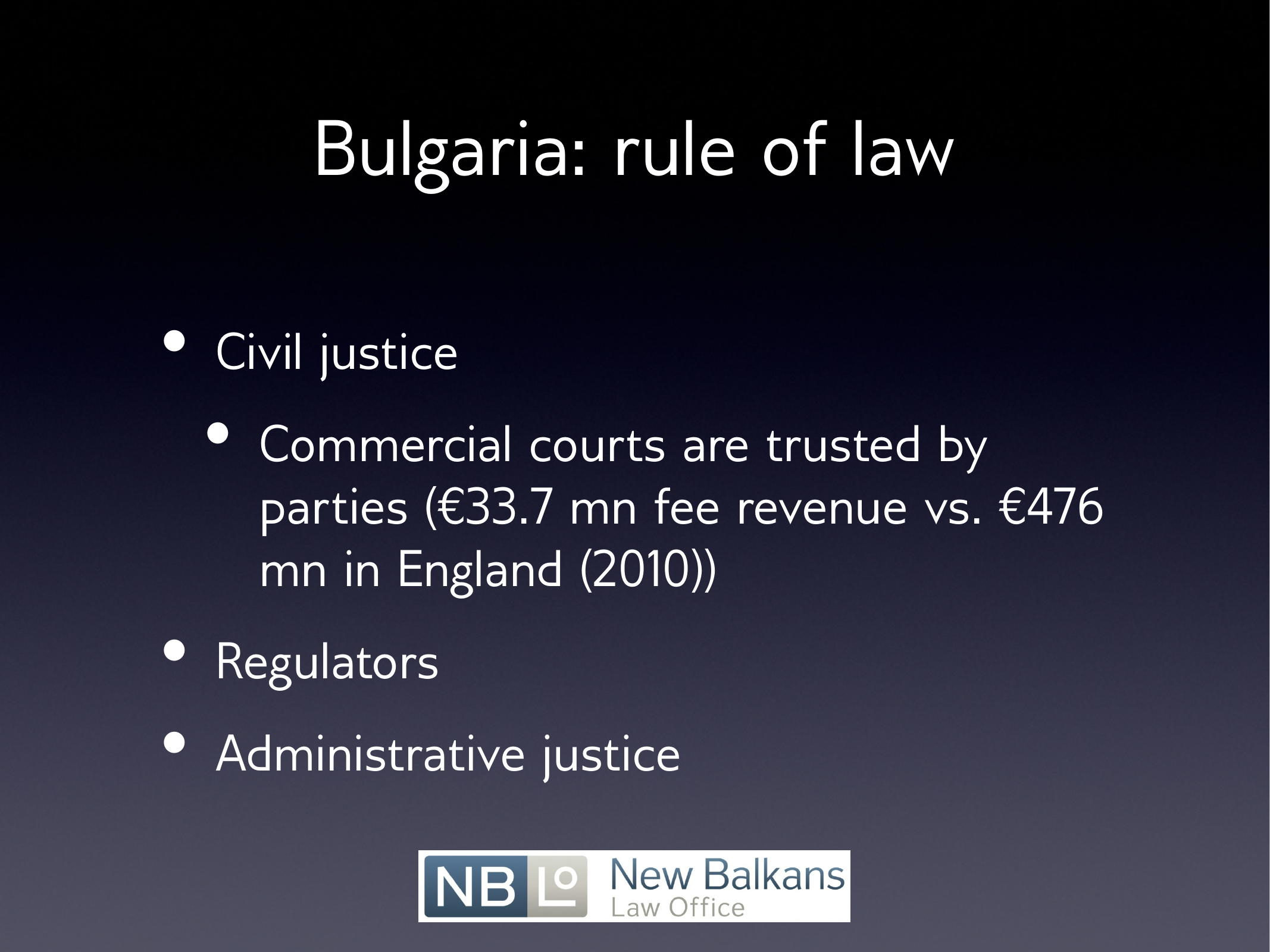

# Bulgaria: rule of law
Civil justice
Commercial courts are trusted by parties (€33.7 mn fee revenue vs. €476 mn in England (2010))
Regulators
Administrative justice